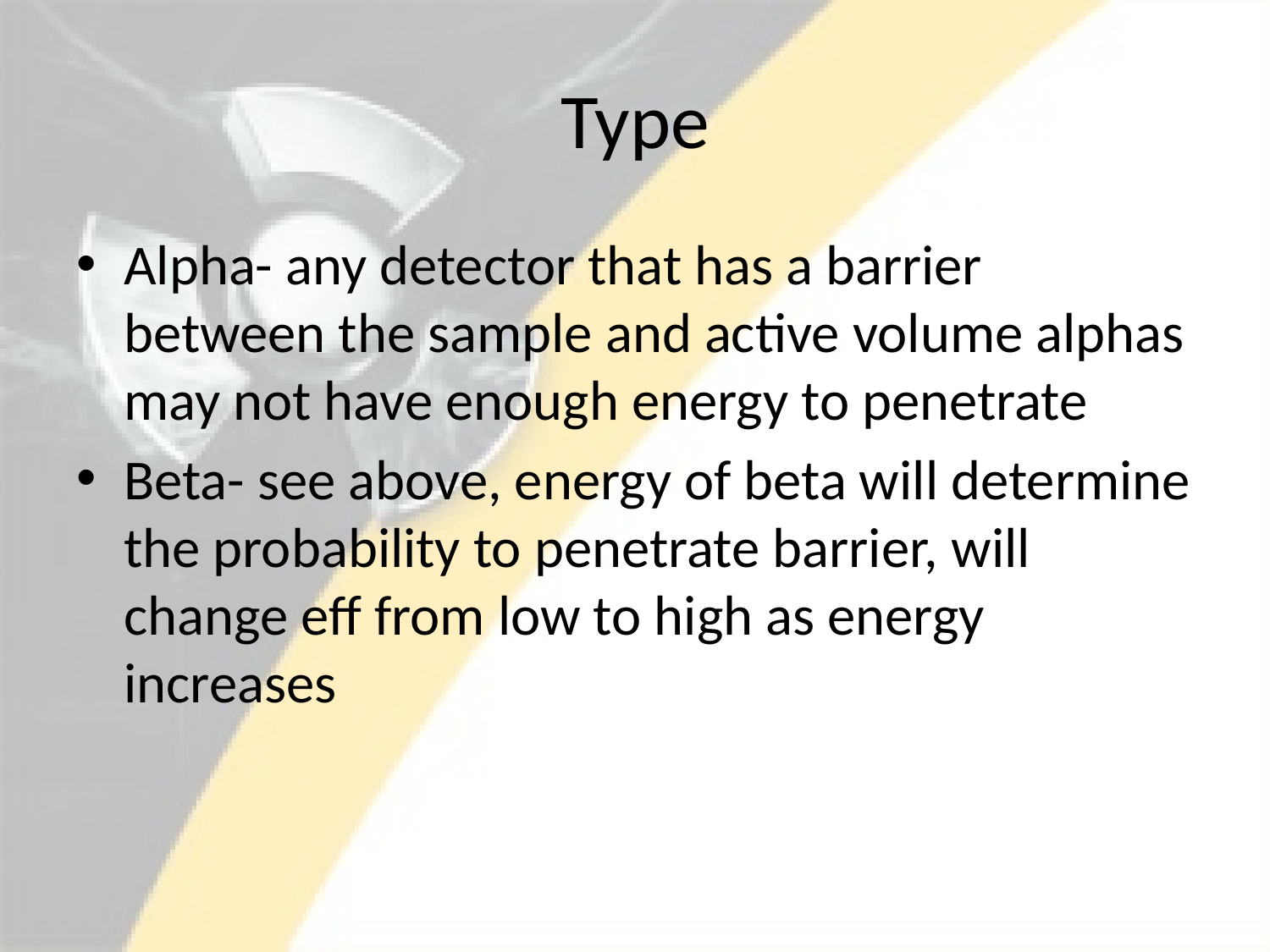

# Type
Alpha- any detector that has a barrier between the sample and active volume alphas may not have enough energy to penetrate
Beta- see above, energy of beta will determine the probability to penetrate barrier, will change eff from low to high as energy increases